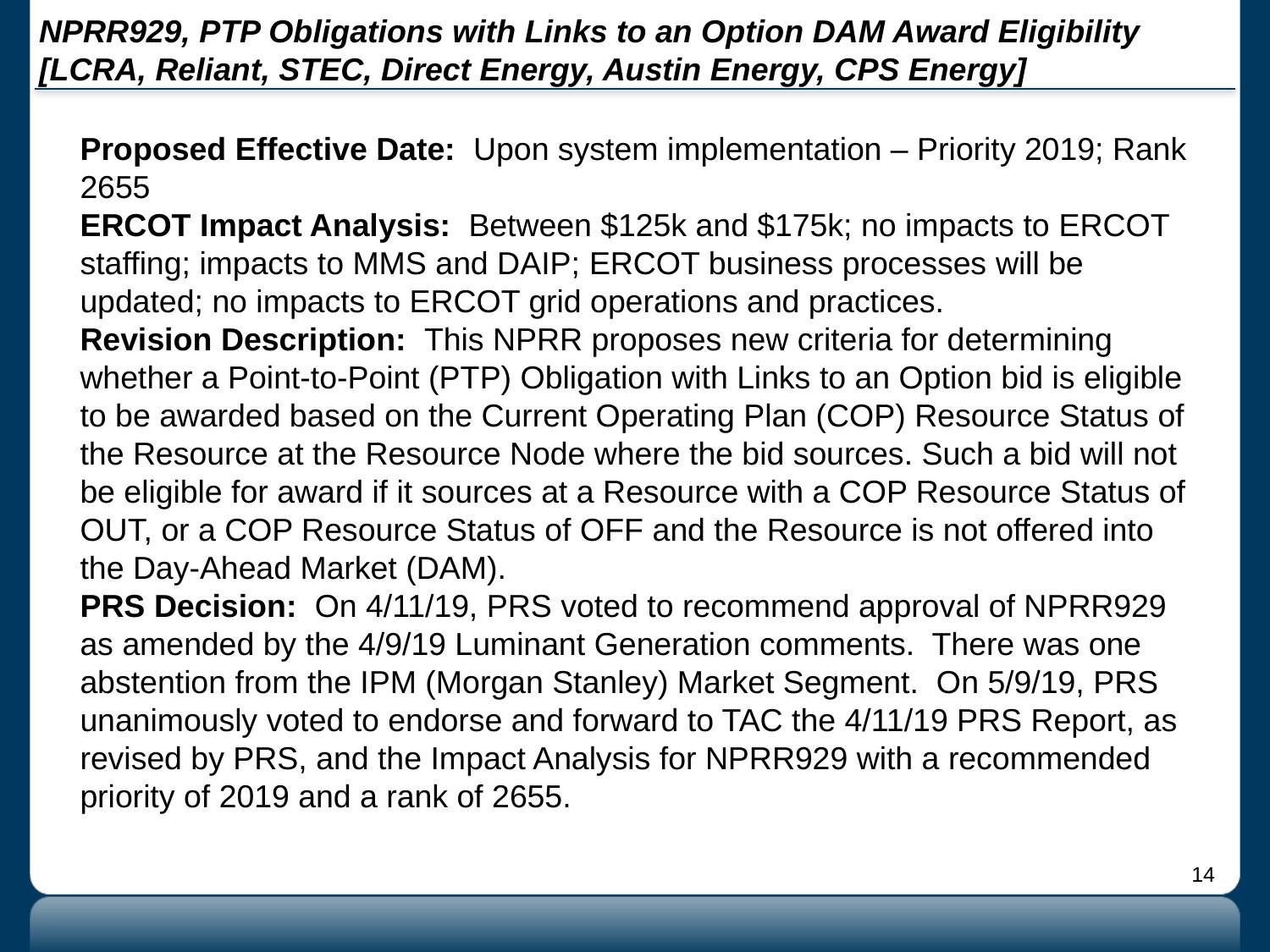

# NPRR929, PTP Obligations with Links to an Option DAM Award Eligibility [LCRA, Reliant, STEC, Direct Energy, Austin Energy, CPS Energy]
Proposed Effective Date:  Upon system implementation – Priority 2019; Rank 2655
ERCOT Impact Analysis:  Between $125k and $175k; no impacts to ERCOT staffing; impacts to MMS and DAIP; ERCOT business processes will be updated; no impacts to ERCOT grid operations and practices.
Revision Description:  This NPRR proposes new criteria for determining whether a Point-to-Point (PTP) Obligation with Links to an Option bid is eligible to be awarded based on the Current Operating Plan (COP) Resource Status of the Resource at the Resource Node where the bid sources. Such a bid will not be eligible for award if it sources at a Resource with a COP Resource Status of OUT, or a COP Resource Status of OFF and the Resource is not offered into the Day-Ahead Market (DAM).
PRS Decision:  On 4/11/19, PRS voted to recommend approval of NPRR929 as amended by the 4/9/19 Luminant Generation comments.  There was one abstention from the IPM (Morgan Stanley) Market Segment.  On 5/9/19, PRS unanimously voted to endorse and forward to TAC the 4/11/19 PRS Report, as revised by PRS, and the Impact Analysis for NPRR929 with a recommended priority of 2019 and a rank of 2655.